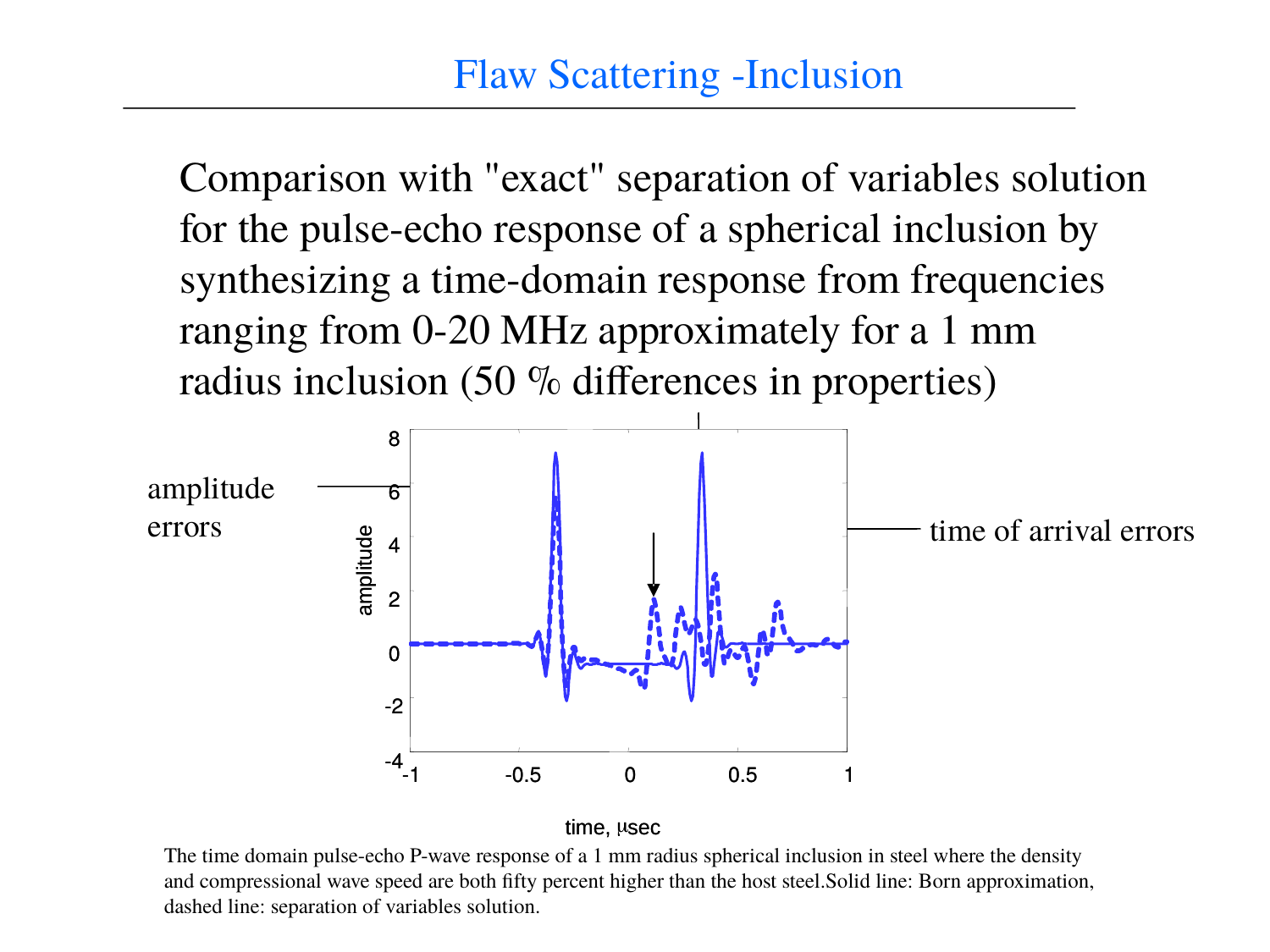

Flaw Scattering -Inclusion

Comparison with "exact" separation of variables solution
for the pulse-echo response of a spherical inclusion by synthesizing a time-domain response from frequencies ranging from 0-20 MHz approximately for a 1 mm radius inclusion (50 % differences in properties)

8
8

amplitude
errors
6
6

time of arrival errors

4
4

amplitude
amplitude

2
2

0
0

-
-
2
2

-
-
4
4

-
-
1
1
-
-
0.5
0.5
0
0
0.5
0.5
1
1
μ
μ
time,
time,
sec
sec
The time domain pulse-echo P-wave response of a 1 mm radius spherical inclusion in steel where the density
and compressional wave speed are both fifty percent higher than the host steel.Solid line: Born approximation,
dashed line: separation of variables solution.